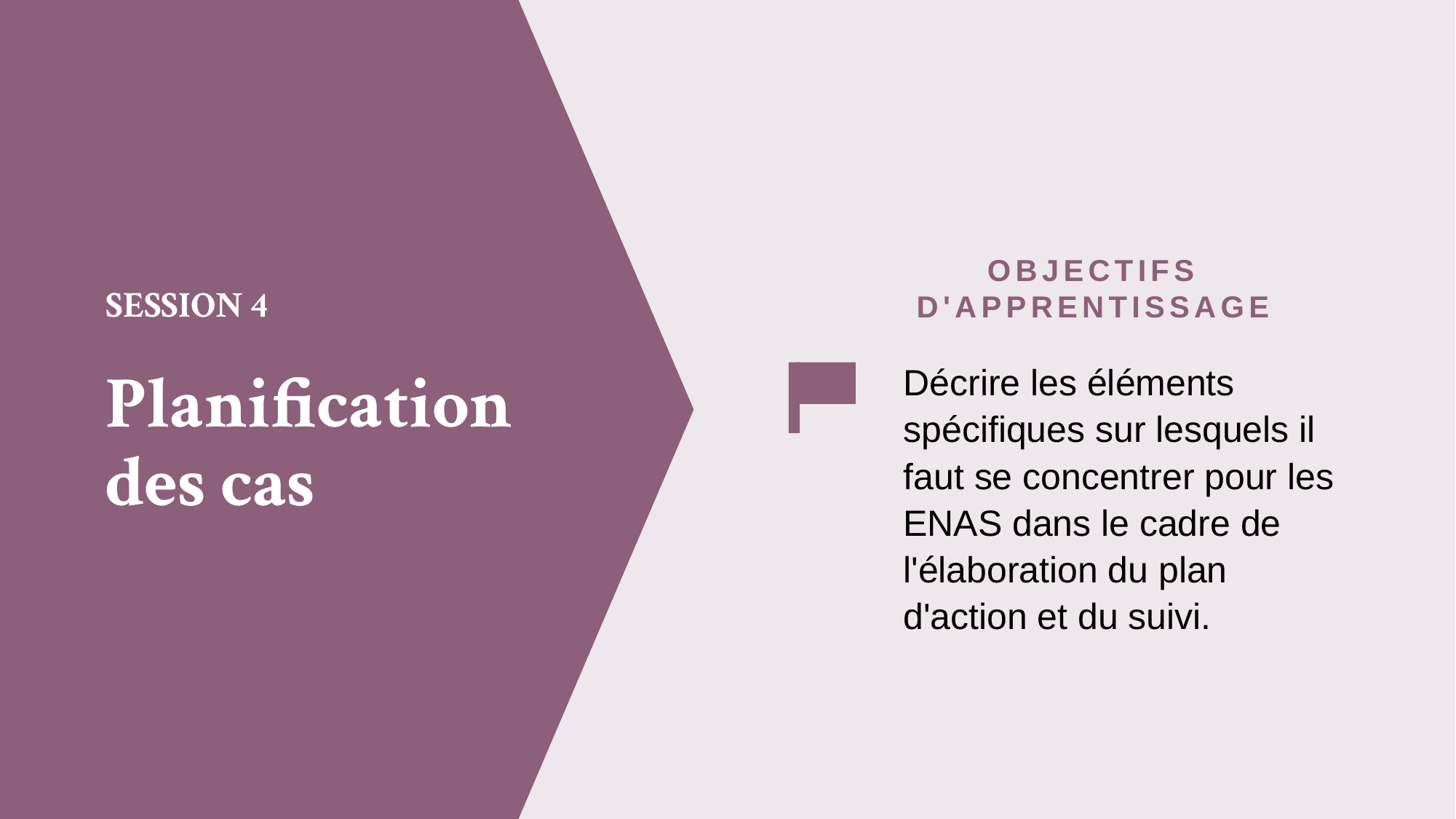

OBJECTIFS D'APPRENTISSAGE
Décrire les éléments spécifiques sur lesquels il faut se concentrer pour les ENAS dans le cadre de l'élaboration du plan d'action et du suivi.

# SESSION 4 Planification des cas